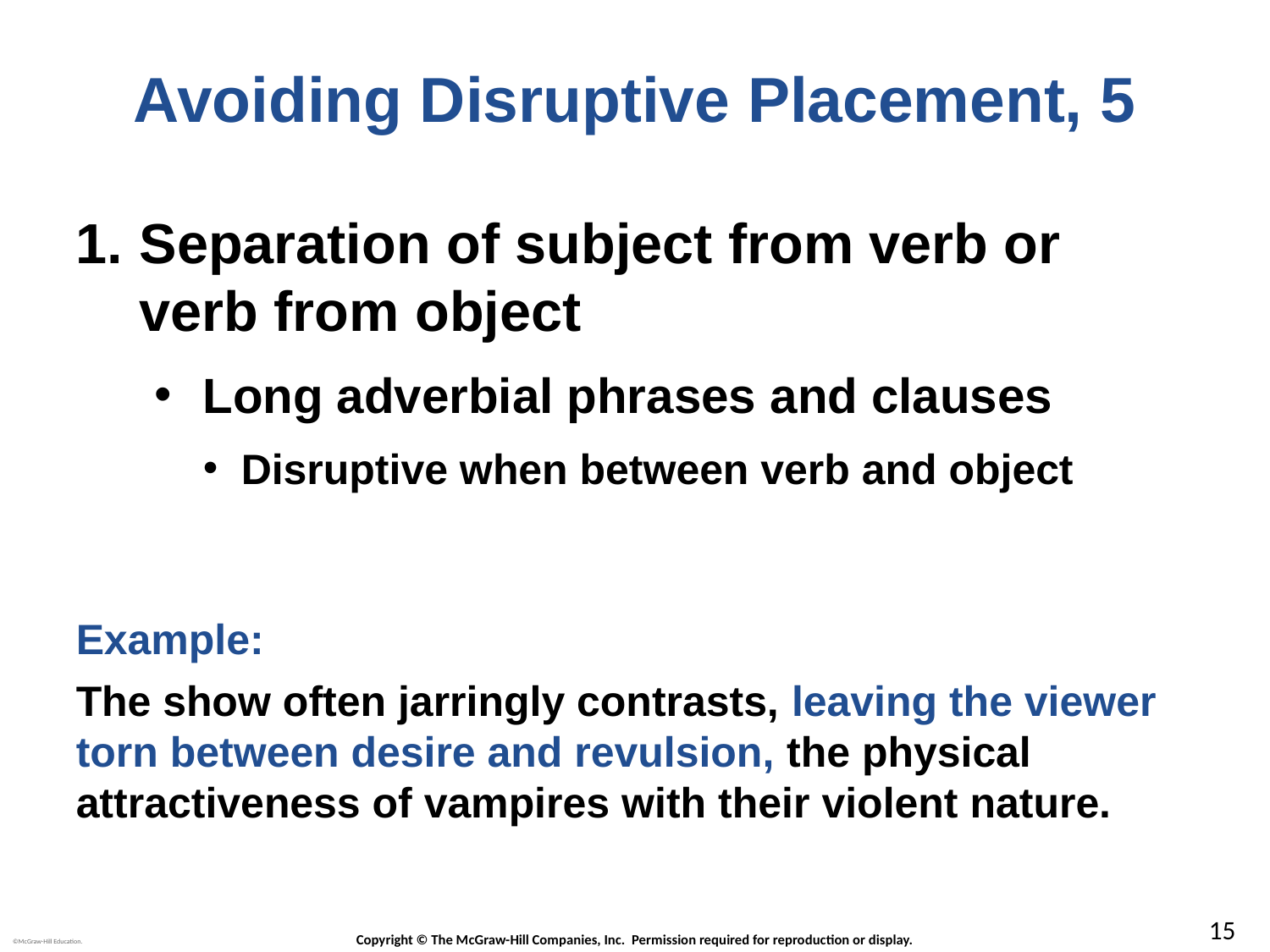

# Avoiding Disruptive Placement, 5
Separation of subject from verb or verb from object
Long adverbial phrases and clauses
Disruptive when between verb and object
Example:
The show often jarringly contrasts, leaving the viewer torn between desire and revulsion, the physical attractiveness of vampires with their violent nature.